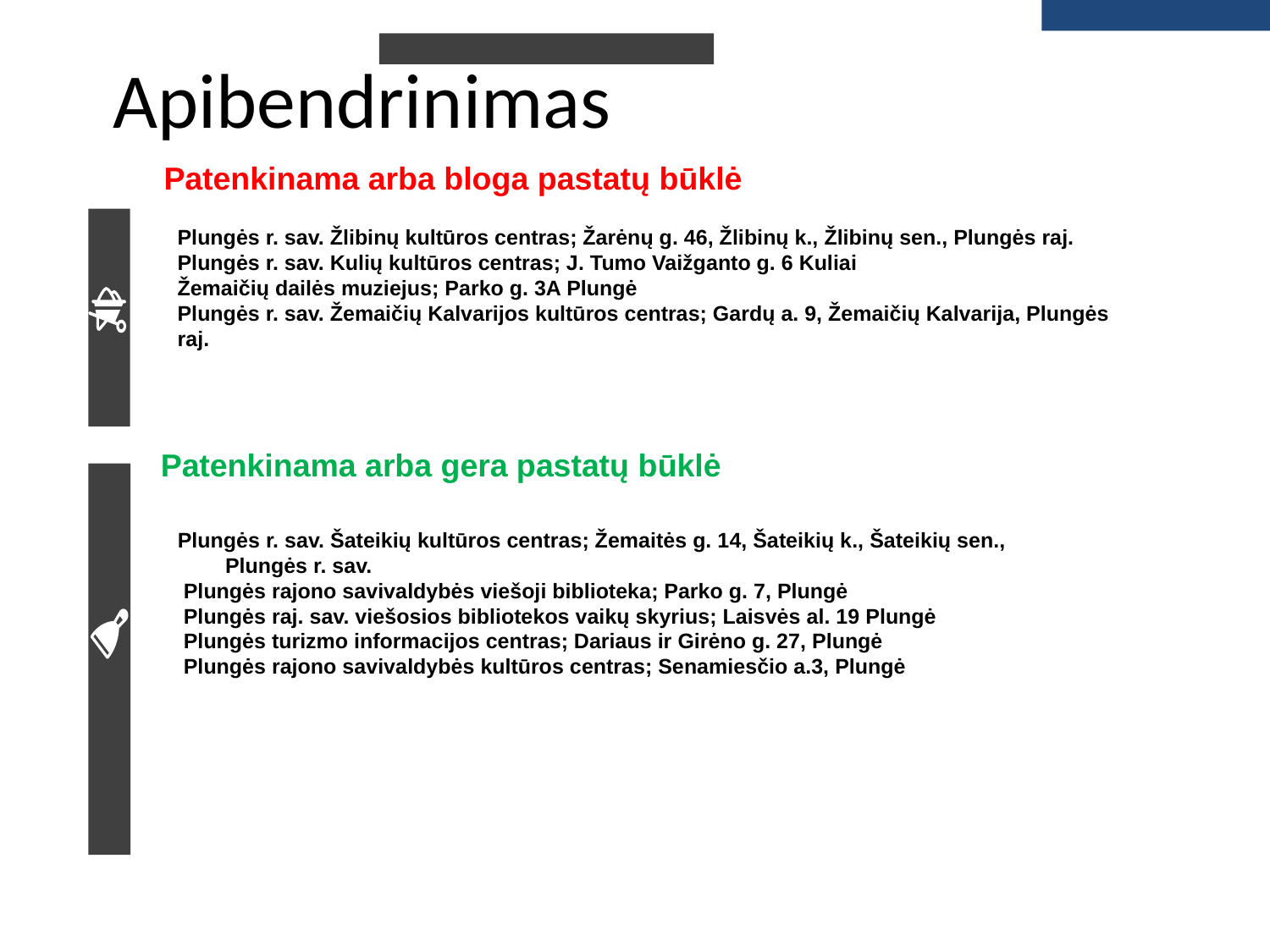

# Apibendrinimas
Patenkinama arba bloga pastatų būklė
Plungės r. sav. Žlibinų kultūros centras; Žarėnų g. 46, Žlibinų k., Žlibinų sen., Plungės raj.
Plungės r. sav. Kulių kultūros centras; J. Tumo Vaižganto g. 6 Kuliai
Žemaičių dailės muziejus; Parko g. 3A Plungė
Plungės r. sav. Žemaičių Kalvarijos kultūros centras; Gardų a. 9, Žemaičių Kalvarija, Plungės raj.

Patenkinama arba gera pastatų būklė
Plungės r. sav. Šateikių kultūros centras; Žemaitės g. 14, Šateikių k., Šateikių sen., Plungės r. sav.
 Plungės rajono savivaldybės viešoji biblioteka; Parko g. 7, Plungė
 Plungės raj. sav. viešosios bibliotekos vaikų skyrius; Laisvės al. 19 Plungė
 Plungės turizmo informacijos centras; Dariaus ir Girėno g. 27, Plungė
 Plungės rajono savivaldybės kultūros centras; Senamiesčio a.3, Plungė